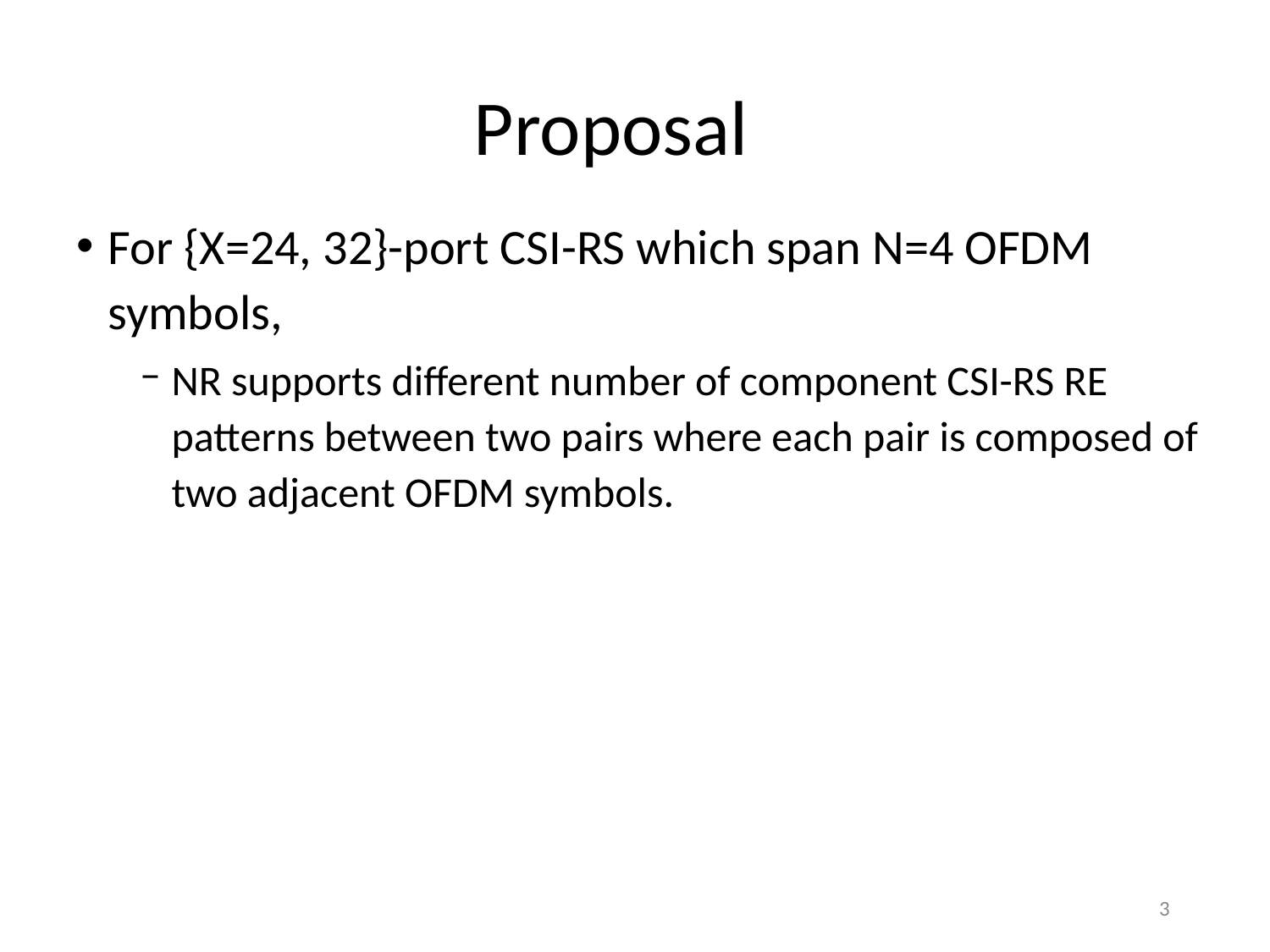

# Proposal
For {X=24, 32}-port CSI-RS which span N=4 OFDM symbols,
NR supports different number of component CSI-RS RE patterns between two pairs where each pair is composed of two adjacent OFDM symbols.
3